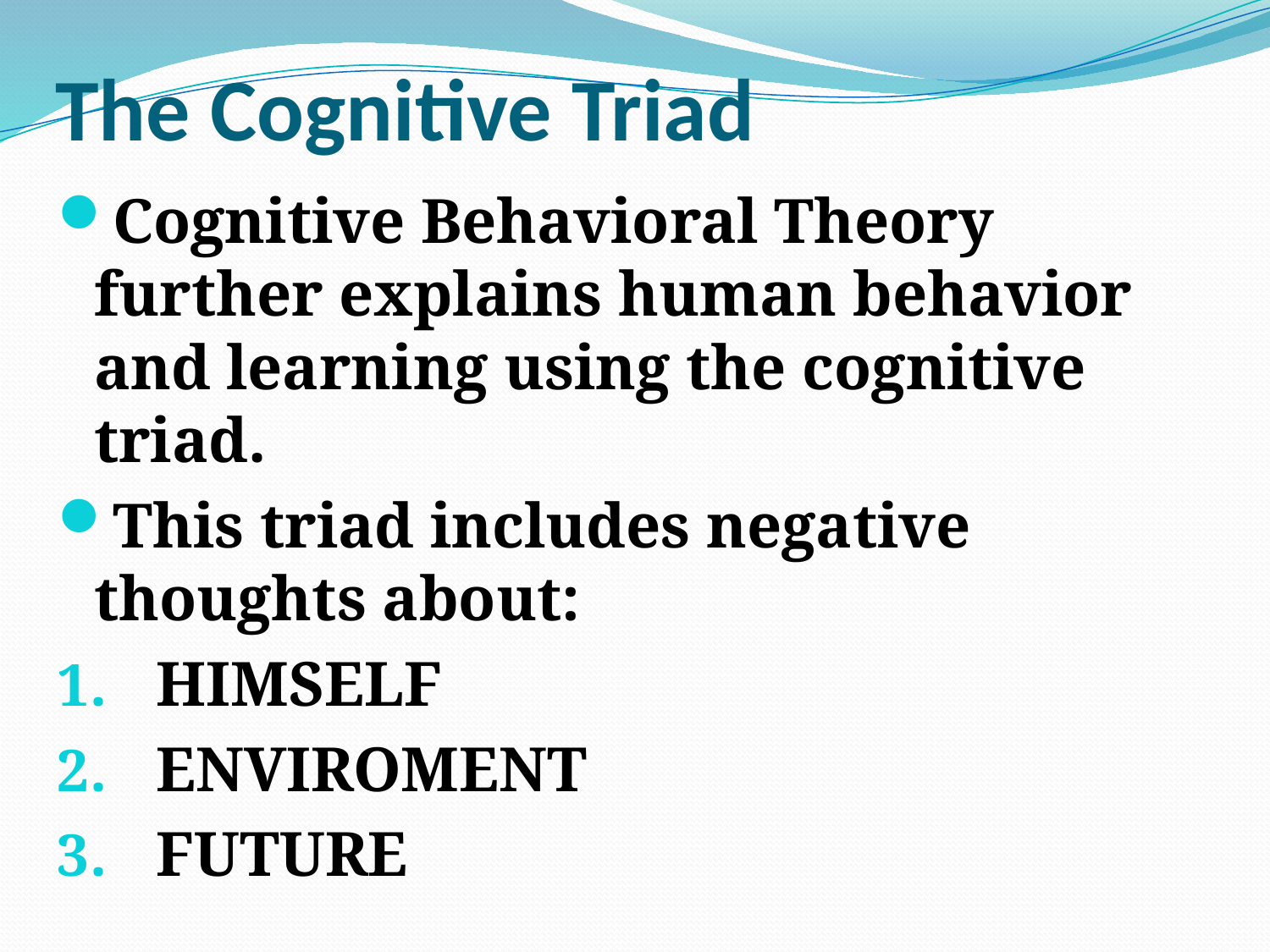

# The Cognitive Triad
Cognitive Behavioral Theory further explains human behavior and learning using the cognitive triad.
This triad includes negative thoughts about:
HIMSELF
ENVIROMENT
FUTURE